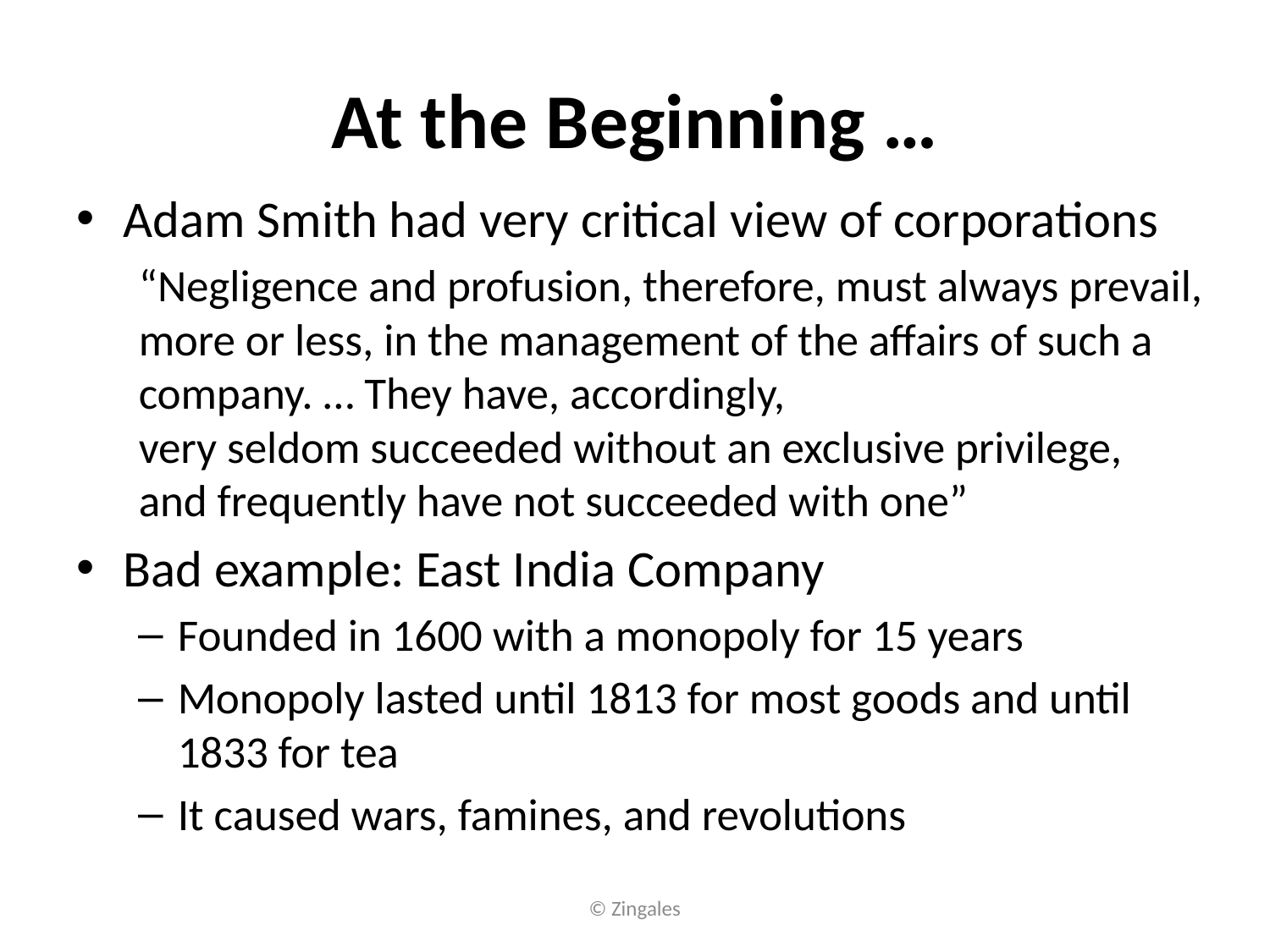

# At the Beginning …
Adam Smith had very critical view of corporations
“Negligence and profusion, therefore, must always prevail, more or less, in the management of the affairs of such a company. … They have, accordingly, very seldom succeeded without an exclusive privilege, and frequently have not succeeded with one”
Bad example: East India Company
Founded in 1600 with a monopoly for 15 years
Monopoly lasted until 1813 for most goods and until 1833 for tea
It caused wars, famines, and revolutions

© Zingales